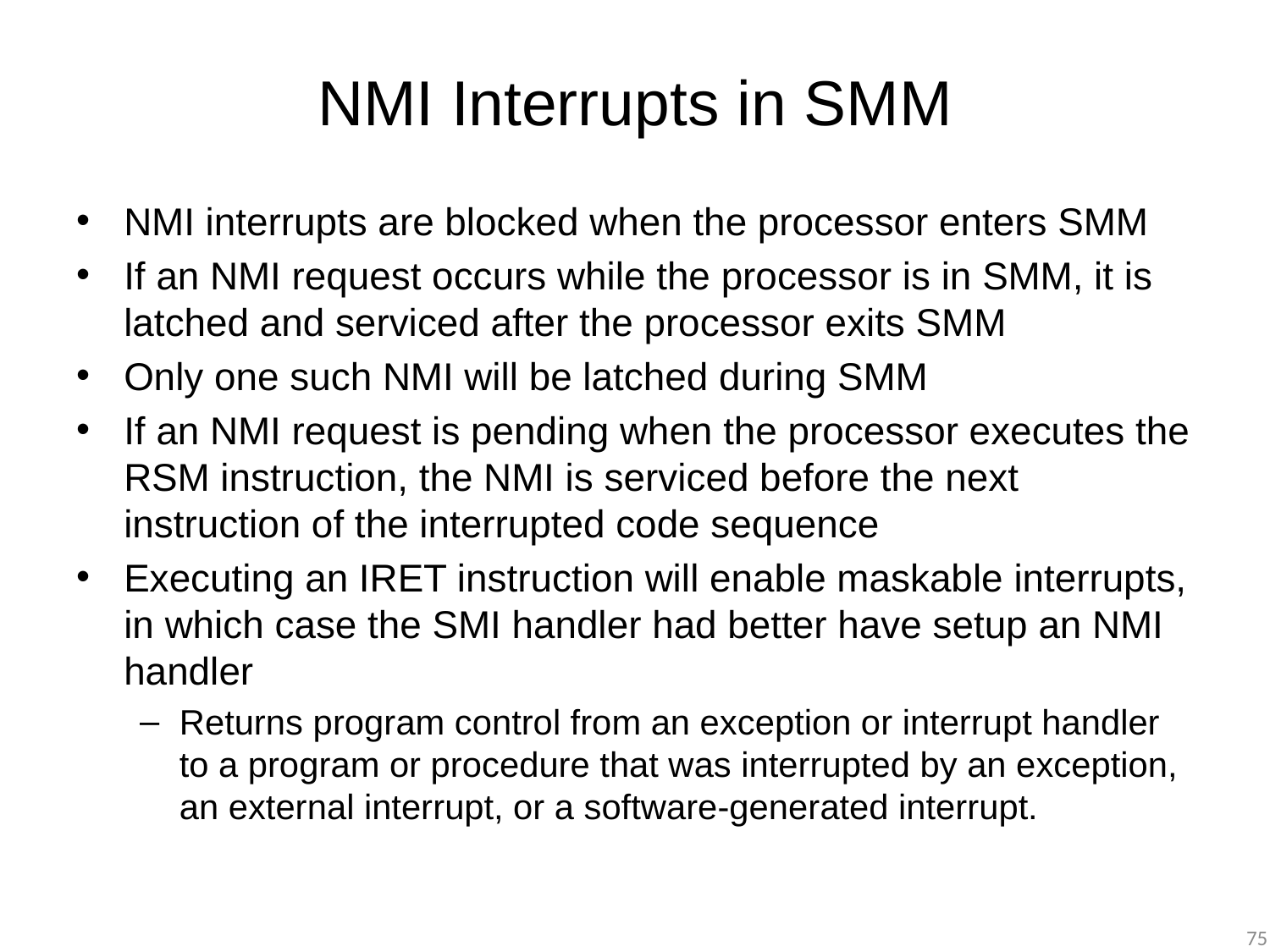

# NMI Interrupts in SMM
NMI interrupts are blocked when the processor enters SMM
If an NMI request occurs while the processor is in SMM, it is latched and serviced after the processor exits SMM
Only one such NMI will be latched during SMM
If an NMI request is pending when the processor executes the RSM instruction, the NMI is serviced before the next instruction of the interrupted code sequence
Executing an IRET instruction will enable maskable interrupts, in which case the SMI handler had better have setup an NMI handler
Returns program control from an exception or interrupt handler to a program or procedure that was interrupted by an exception, an external interrupt, or a software-generated interrupt.
75